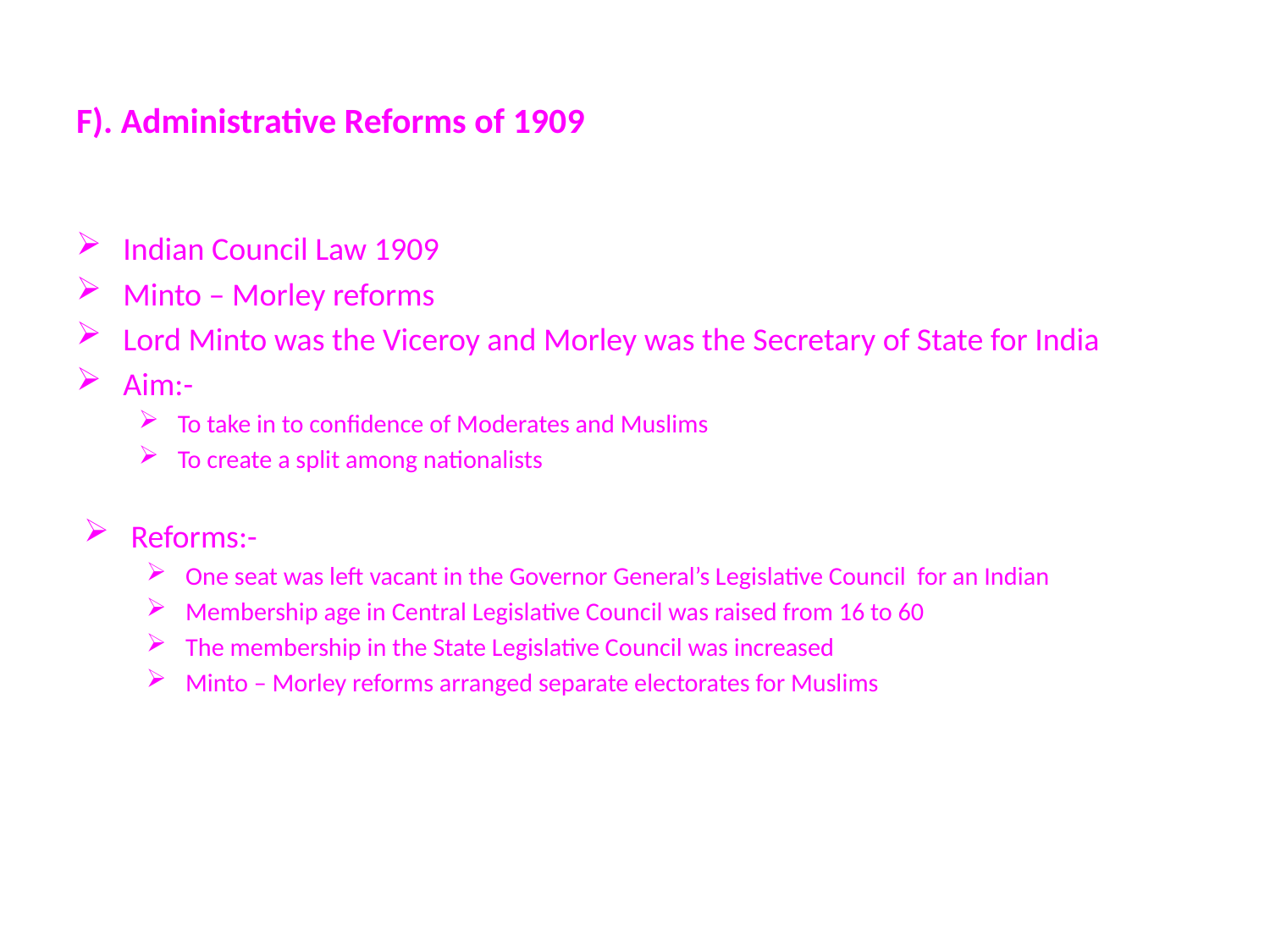

# F). Administrative Reforms of 1909
Indian Council Law 1909
Minto – Morley reforms
Lord Minto was the Viceroy and Morley was the Secretary of State for India
Aim:-
To take in to confidence of Moderates and Muslims
To create a split among nationalists

Reforms:-
One seat was left vacant in the Governor General’s Legislative Council  for an Indian
Membership age in Central Legislative Council was raised from 16 to 60
The membership in the State Legislative Council was increased
Minto – Morley reforms arranged separate electorates for Muslims